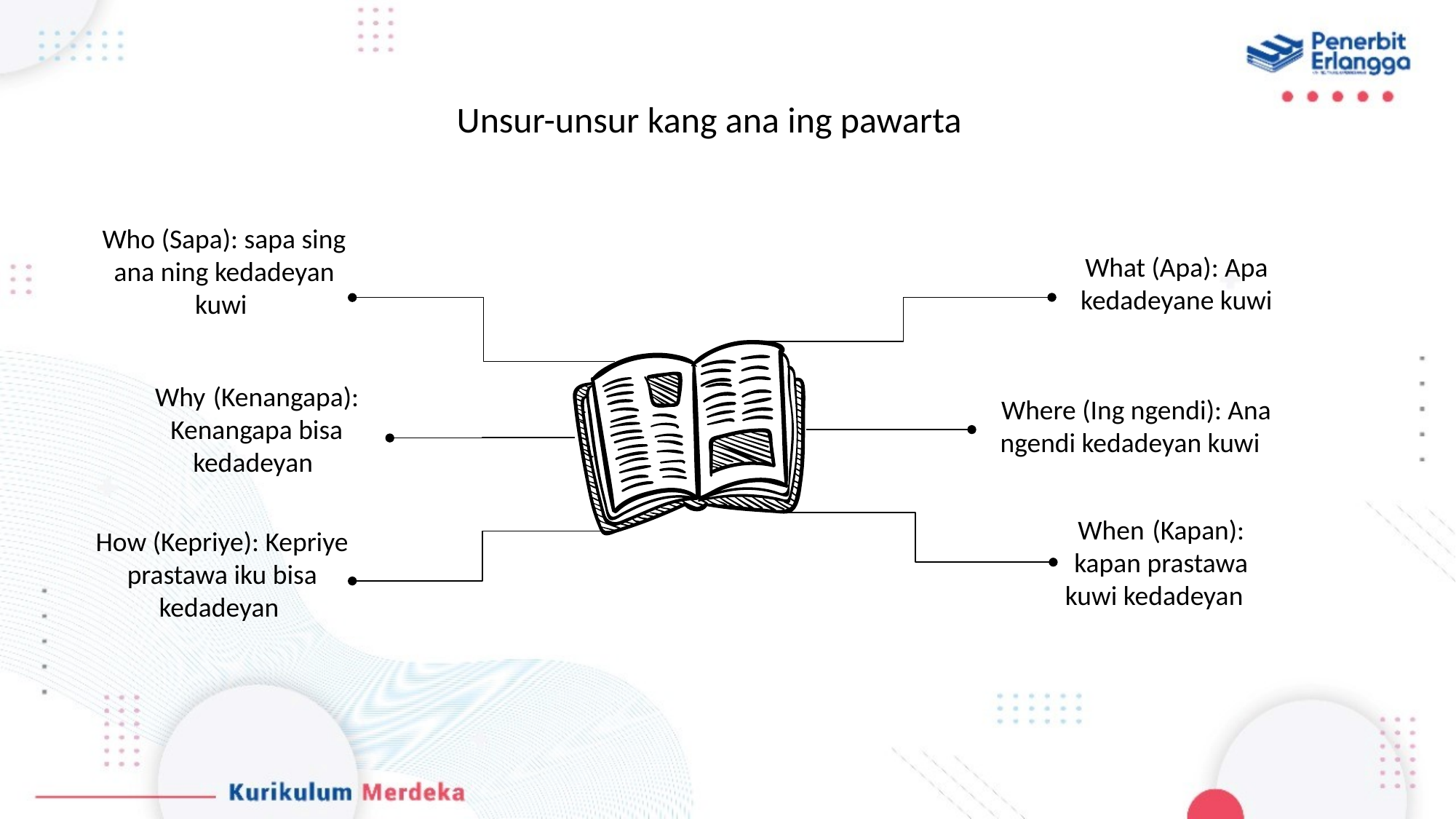

Unsur-unsur kang ana ing pawarta

Who (Sapa): sapa sing ana ning kedadeyan kuwi
What (Apa): Apa kedadeyane kuwi

Why (Kenangapa): Kenangapa bisa kedadeyan
Where (Ing ngendi): Ana ngendi kedadeyan kuwi
When (Kapan): kapan prastawa kuwi kedadeyan
How (Kepriye): Kepriye prastawa iku bisa kedadeyan